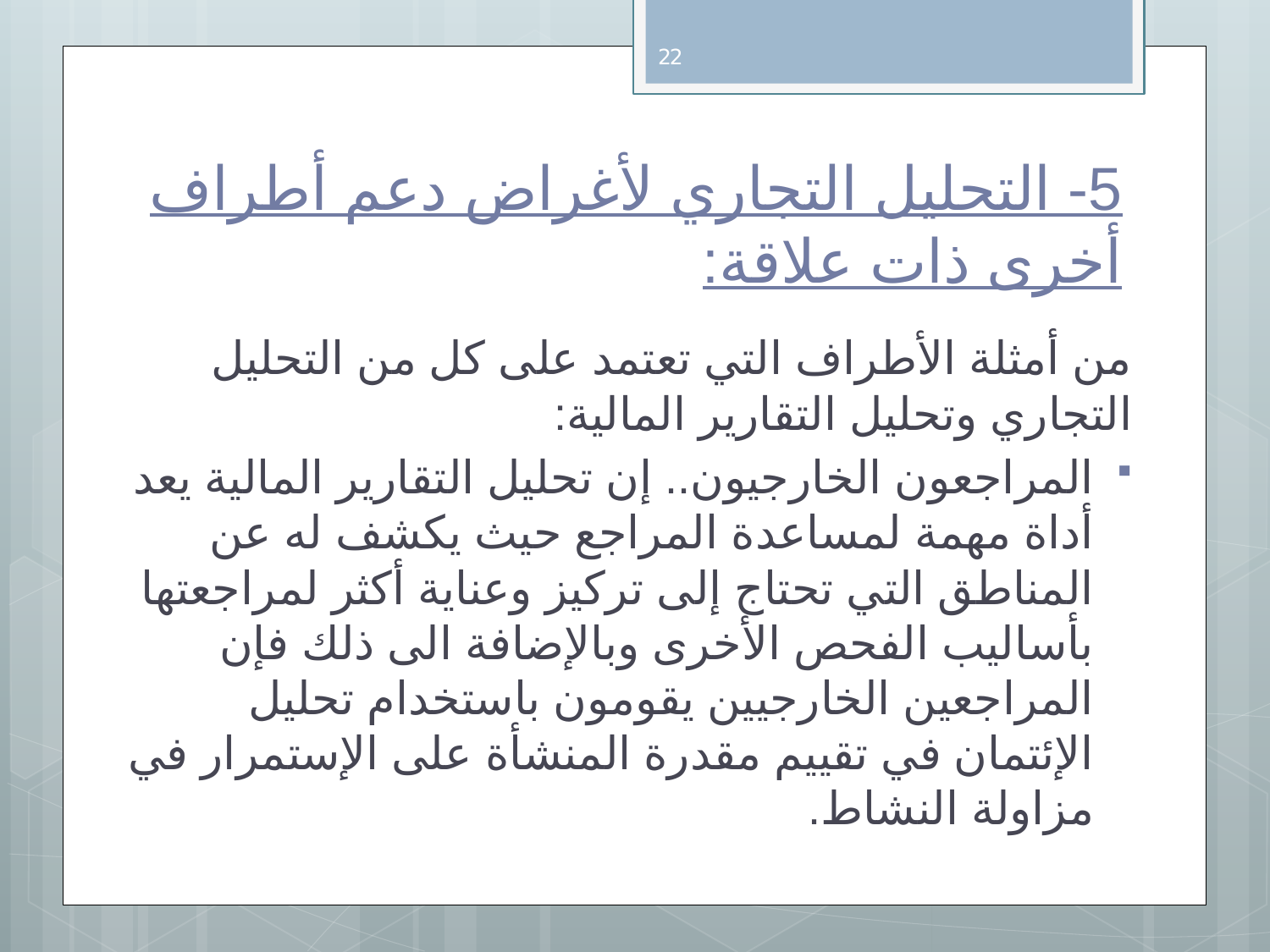

22
# 5- التحليل التجاري لأغراض دعم أطراف أخرى ذات علاقة:
من أمثلة الأطراف التي تعتمد على كل من التحليل التجاري وتحليل التقارير المالية:
المراجعون الخارجيون.. إن تحليل التقارير المالية يعد أداة مهمة لمساعدة المراجع حيث يكشف له عن المناطق التي تحتاج إلى تركيز وعناية أكثر لمراجعتها بأساليب الفحص الأخرى وبالإضافة الى ذلك فإن المراجعين الخارجيين يقومون باستخدام تحليل الإئتمان في تقييم مقدرة المنشأة على الإستمرار في مزاولة النشاط.